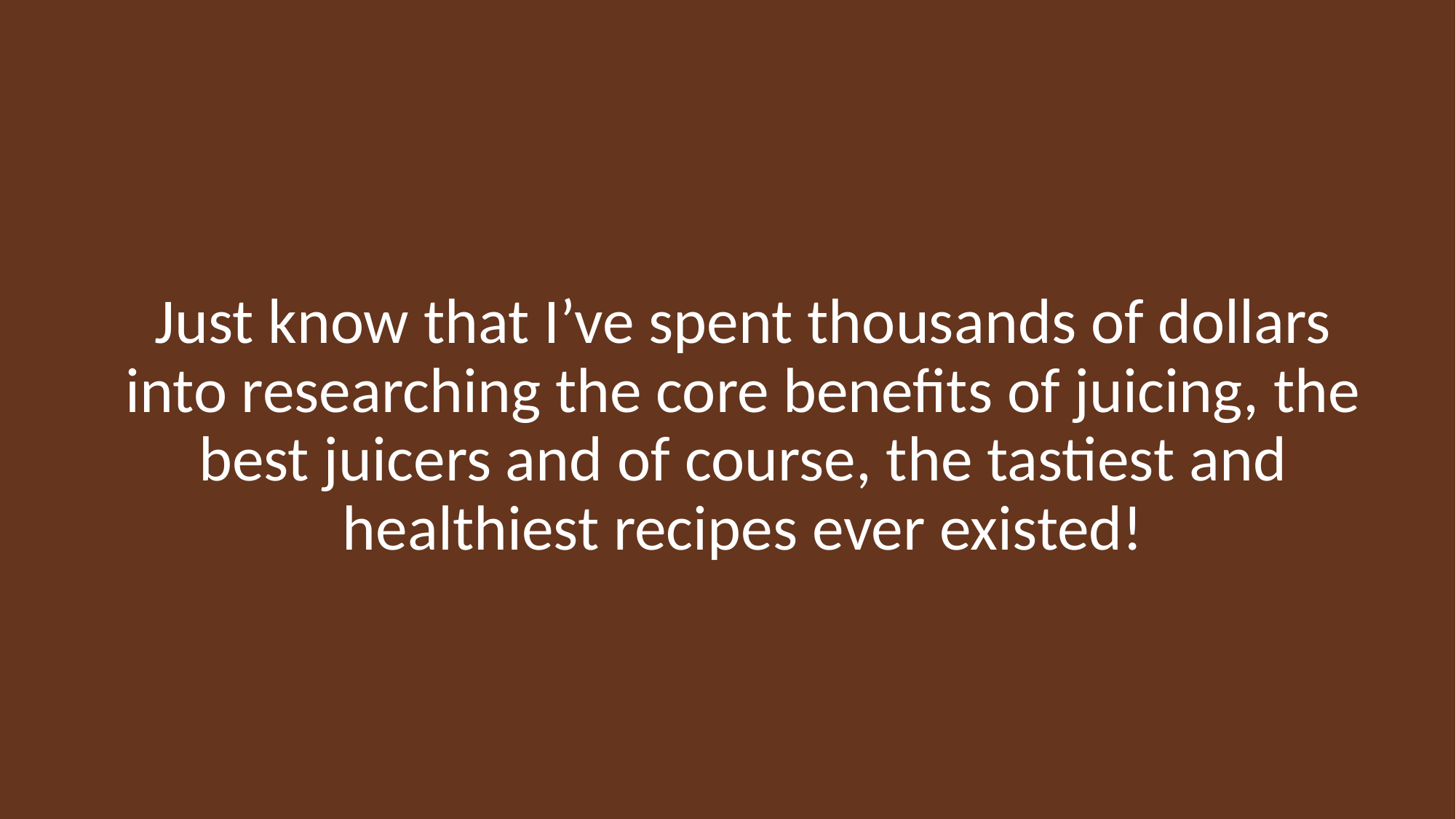

# Just know that I’ve spent thousands of dollars into researching the core benefits of juicing, the best juicers and of course, the tastiest and healthiest recipes ever existed!